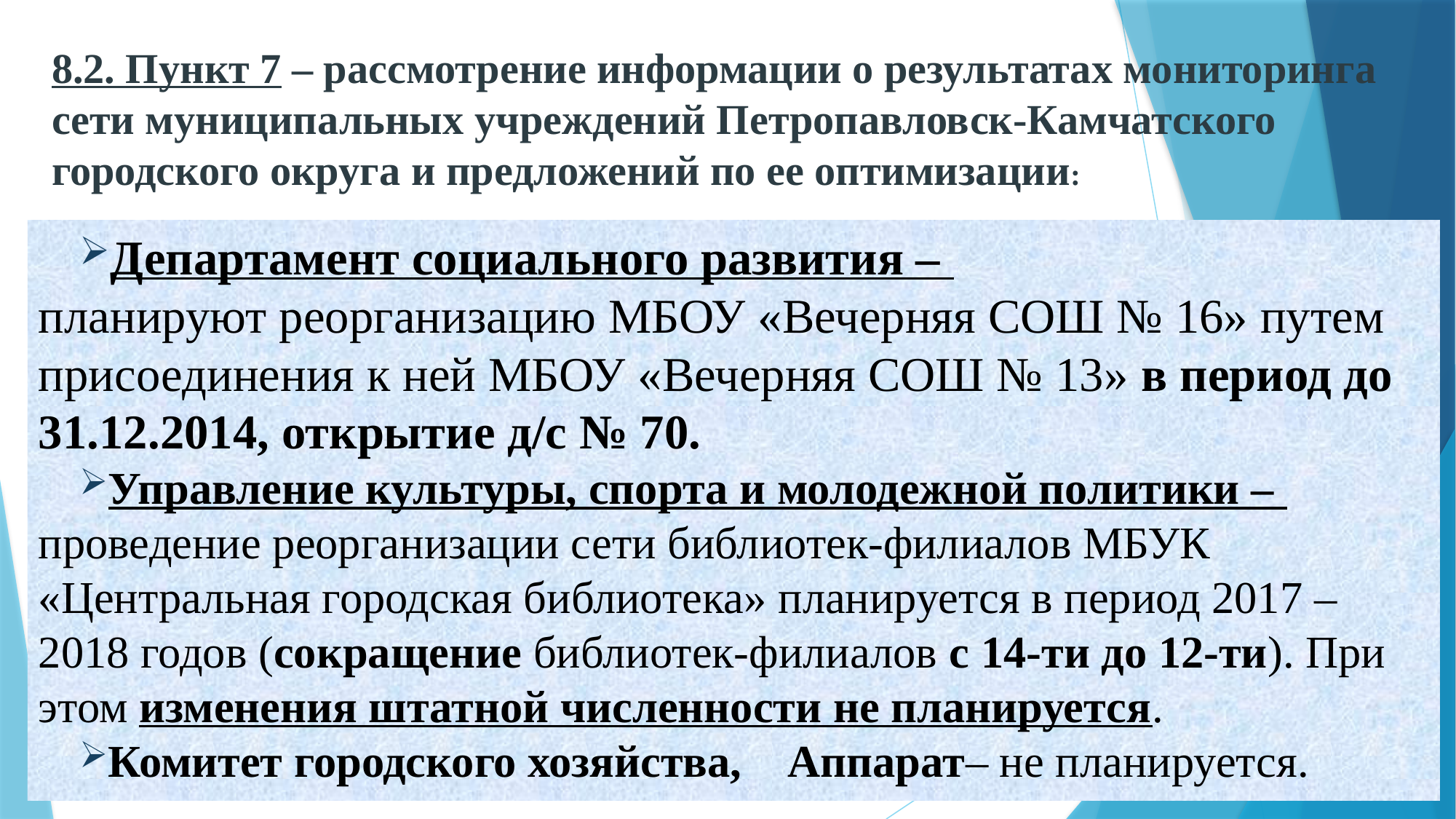

8.2. Пункт 7 – рассмотрение информации о результатах мониторинга сети муниципальных учреждений Петропавловск-Камчатского городского округа и предложений по ее оптимизации:
Департамент социального развития –
планируют реорганизацию МБОУ «Вечерняя СОШ № 16» путем присоединения к ней МБОУ «Вечерняя СОШ № 13» в период до 31.12.2014, открытие д/с № 70.
Управление культуры, спорта и молодежной политики –
проведение реорганизации сети библиотек-филиалов МБУК «Центральная городская библиотека» планируется в период 2017 – 2018 годов (сокращение библиотек-филиалов с 14-ти до 12-ти). При этом изменения штатной численности не планируется.
Комитет городского хозяйства,    Аппарат– не планируется.